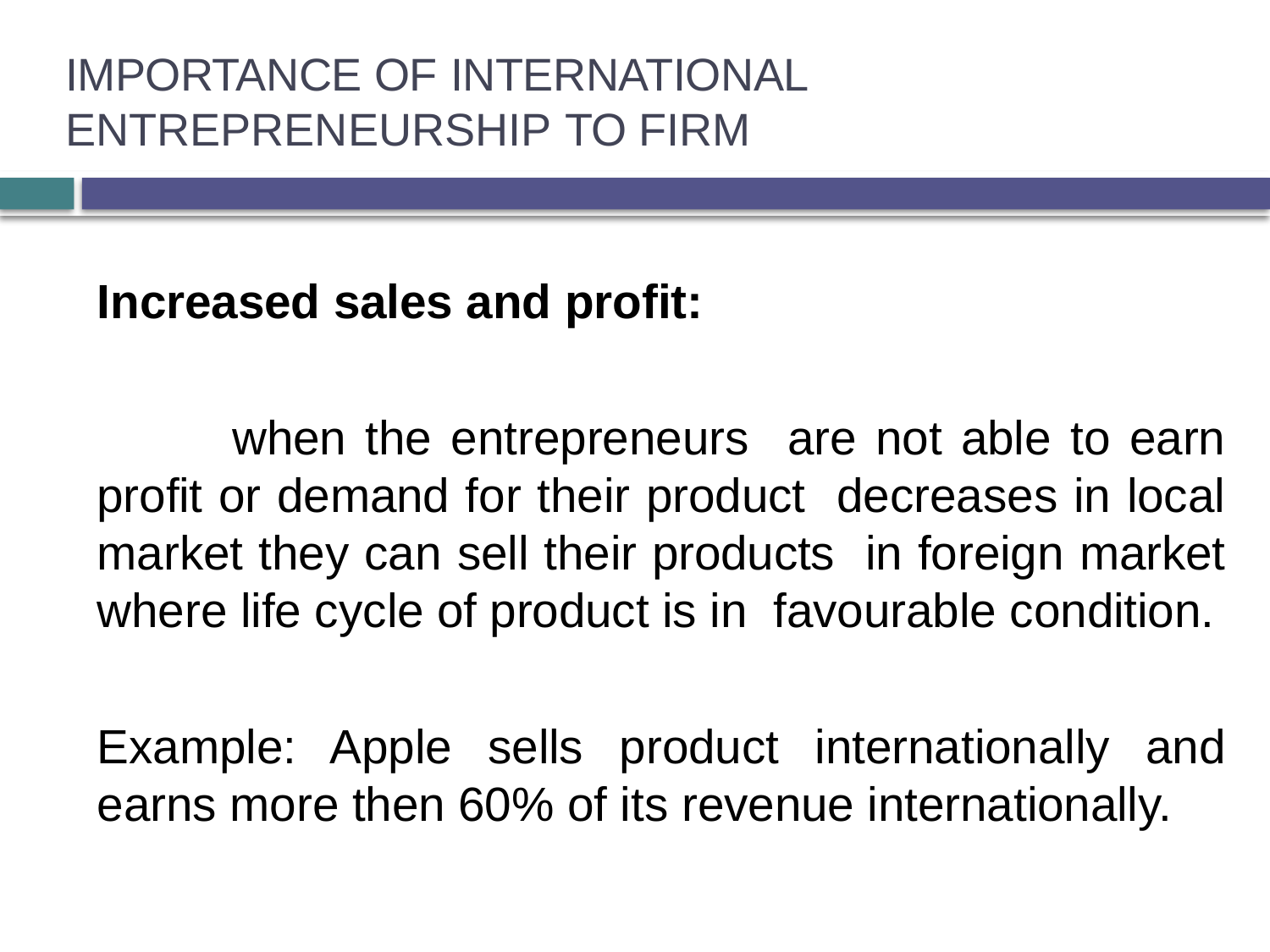

# IMPORTANCE OF INTERNATIONAL ENTREPRENEURSHIP TO FIRM
Increased sales and profit:

       when the entrepreneurs  are not able to earn profit or demand for their product  decreases in local market they can sell their products  in foreign market where life cycle of product is in  favourable condition.

Example: Apple sells product internationally and earns more then 60% of its revenue internationally.